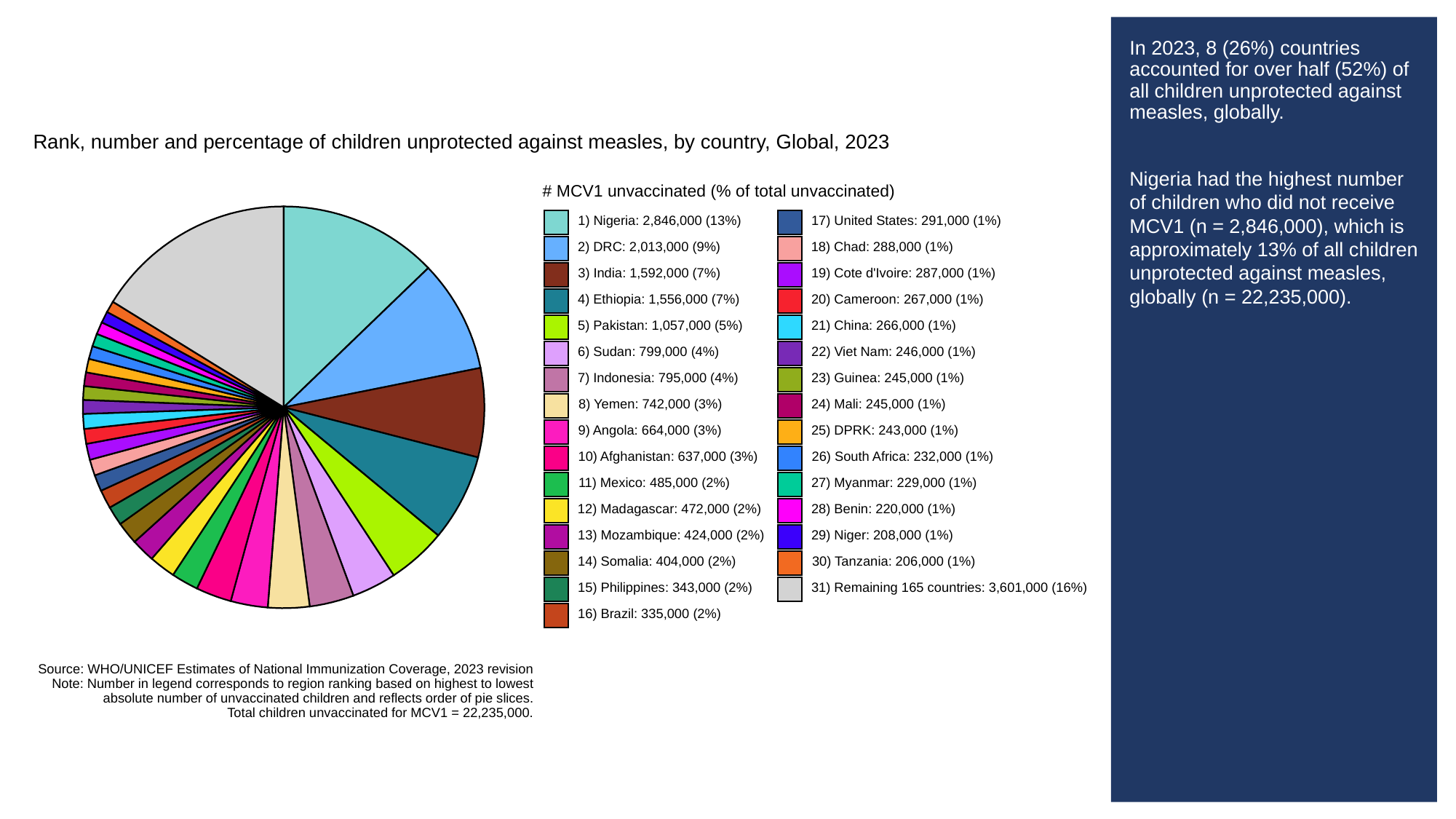

# In 2023, 8 (26%) countries accounted for over half (52%) of all children unprotected against measles, globally.

Nigeria had the highest number of children who did not receive MCV1 (n = 2,846,000), which is approximately 13% of all children unprotected against measles, globally (n = 22,235,000).

Rank, number and percentage of children unprotected against measles, by country, Global, 2023
# MCV1 unvaccinated (% of total unvaccinated)

1) Nigeria: 2,846,000 (13%)
17) United States: 291,000 (1%)

2) DRC: 2,013,000 (9%)
18) Chad: 288,000 (1%)

3) India: 1,592,000 (7%)
19) Cote d'Ivoire: 287,000 (1%)

4) Ethiopia: 1,556,000 (7%)
20) Cameroon: 267,000 (1%)

5) Pakistan: 1,057,000 (5%)
21) China: 266,000 (1%)

6) Sudan: 799,000 (4%)
22) Viet Nam: 246,000 (1%)

7) Indonesia: 795,000 (4%)
23) Guinea: 245,000 (1%)

8) Yemen: 742,000 (3%)
24) Mali: 245,000 (1%)

9) Angola: 664,000 (3%)
25) DPRK: 243,000 (1%)

10) Afghanistan: 637,000 (3%)
26) South Africa: 232,000 (1%)

11) Mexico: 485,000 (2%)
27) Myanmar: 229,000 (1%)

12) Madagascar: 472,000 (2%)
28) Benin: 220,000 (1%)

13) Mozambique: 424,000 (2%)
29) Niger: 208,000 (1%)

14) Somalia: 404,000 (2%)
30) Tanzania: 206,000 (1%)

15) Philippines: 343,000 (2%)
31) Remaining 165 countries: 3,601,000 (16%)

16) Brazil: 335,000 (2%)
Source: WHO/UNICEF Estimates of National Immunization Coverage, 2023 revision
Note: Number in legend corresponds to region ranking based on highest to lowest
absolute number of unvaccinated children and reflects order of pie slices.
Total children unvaccinated for MCV1 = 22,235,000.